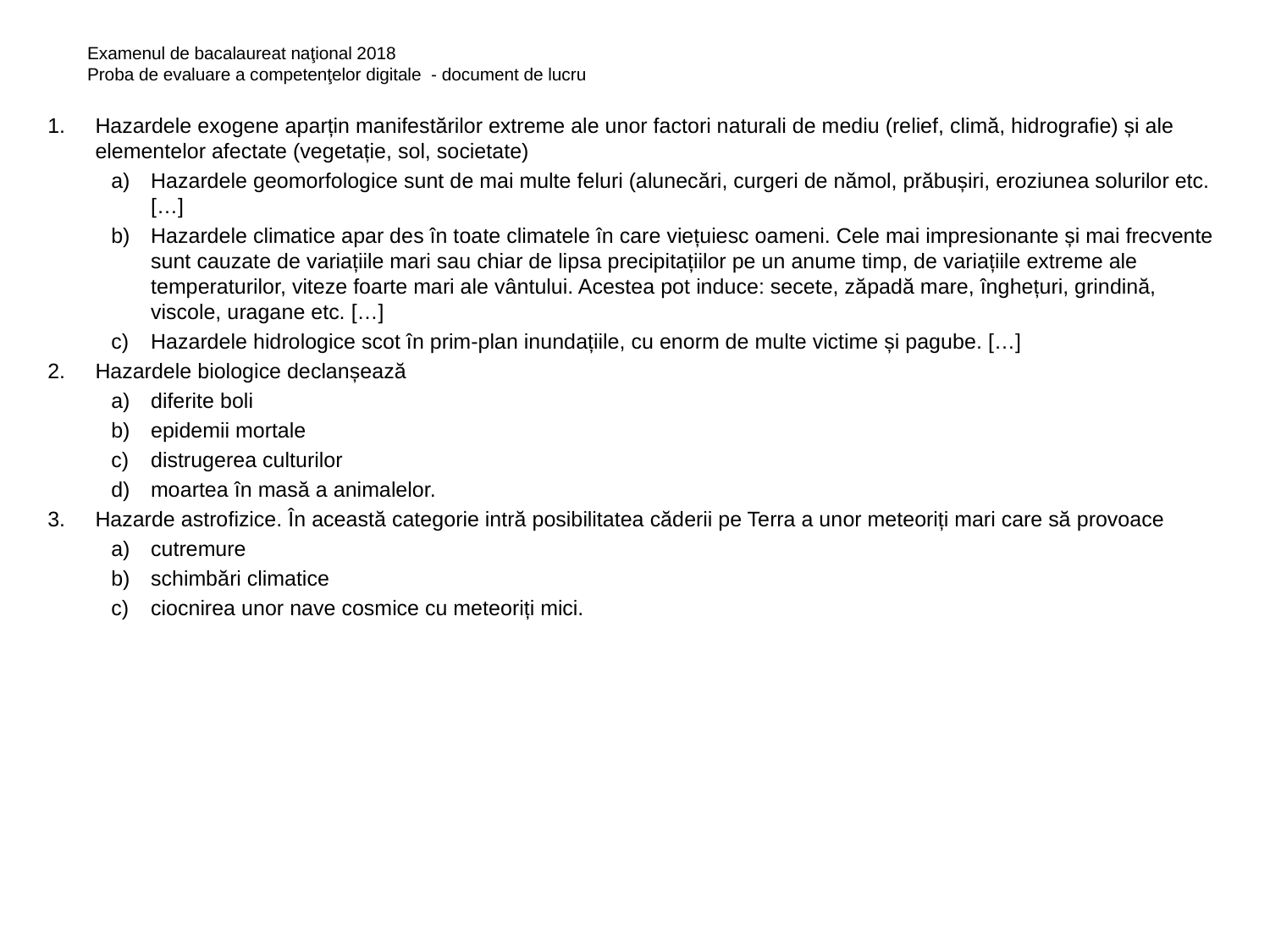

Examenul de bacalaureat naţional 2018
Proba de evaluare a competenţelor digitale  - document de lucru
Hazardele exogene aparțin manifestărilor extreme ale unor factori naturali de mediu (relief, climă, hidrografie) și ale elementelor afectate (vegetație, sol, societate)
Hazardele geomorfologice sunt de mai multe feluri (alunecări, curgeri de nămol, prăbușiri, eroziunea solurilor etc. […]
Hazardele climatice apar des în toate climatele în care viețuiesc oameni. Cele mai impresionante și mai frecvente sunt cauzate de variațiile mari sau chiar de lipsa precipitațiilor pe un anume timp, de variațiile extreme ale temperaturilor, viteze foarte mari ale vântului. Acestea pot induce: secete, zăpadă mare, înghețuri, grindină, viscole, uragane etc. […]
Hazardele hidrologice scot în prim-plan inundațiile, cu enorm de multe victime și pagube. […]
Hazardele biologice declanșează
diferite boli
epidemii mortale
distrugerea culturilor
moartea în masă a animalelor.
Hazarde astrofizice. În această categorie intră posibilitatea căderii pe Terra a unor meteoriți mari care să provoace
cutremure
schimbări climatice
ciocnirea unor nave cosmice cu meteoriți mici.